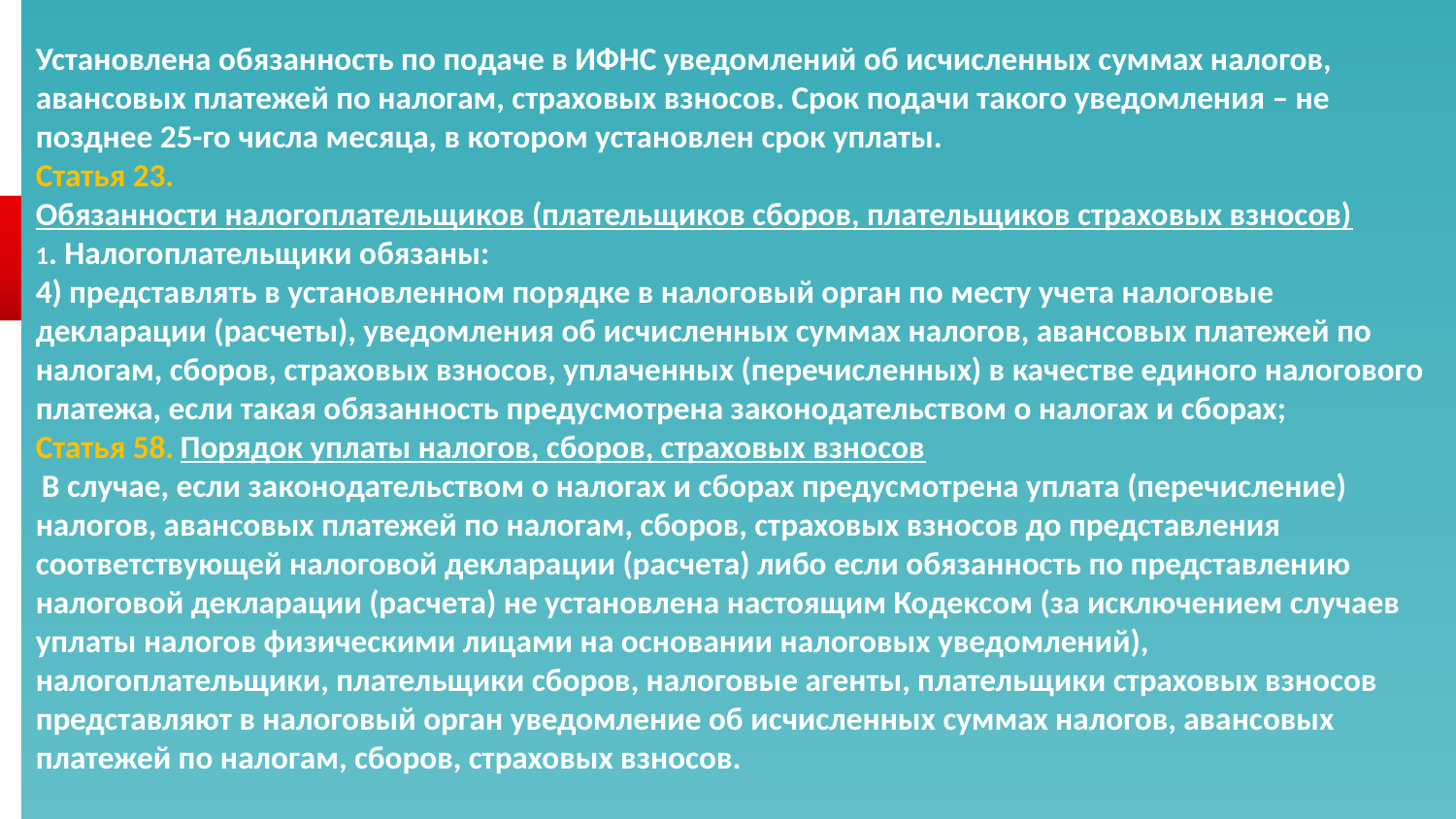

# Установлена обязанность по подаче в ИФНС уведомлений об исчисленных суммах налогов, авансовых платежей по налогам, страховых взносов. Срок подачи такого уведомления – не позднее 25-го числа месяца, в котором установлен срок уплаты. Статья 23. Обязанности налогоплательщиков (плательщиков сборов, плательщиков страховых взносов) 1. Налогоплательщики обязаны: 4) представлять в установленном порядке в налоговый орган по месту учета налоговые декларации (расчеты), уведомления об исчисленных суммах налогов, авансовых платежей по налогам, сборов, страховых взносов, уплаченных (перечисленных) в качестве единого налогового платежа, если такая обязанность предусмотрена законодательством о налогах и сборах; Статья 58. Порядок уплаты налогов, сборов, страховых взносов В случае, если законодательством о налогах и сборах предусмотрена уплата (перечисление) налогов, авансовых платежей по налогам, сборов, страховых взносов до представления соответствующей налоговой декларации (расчета) либо если обязанность по представлению налоговой декларации (расчета) не установлена настоящим Кодексом (за исключением случаев уплаты налогов физическими лицами на основании налоговых уведомлений), налогоплательщики, плательщики сборов, налоговые агенты, плательщики страховых взносов представляют в налоговый орган уведомление об исчисленных суммах налогов, авансовых платежей по налогам, сборов, страховых взносов.